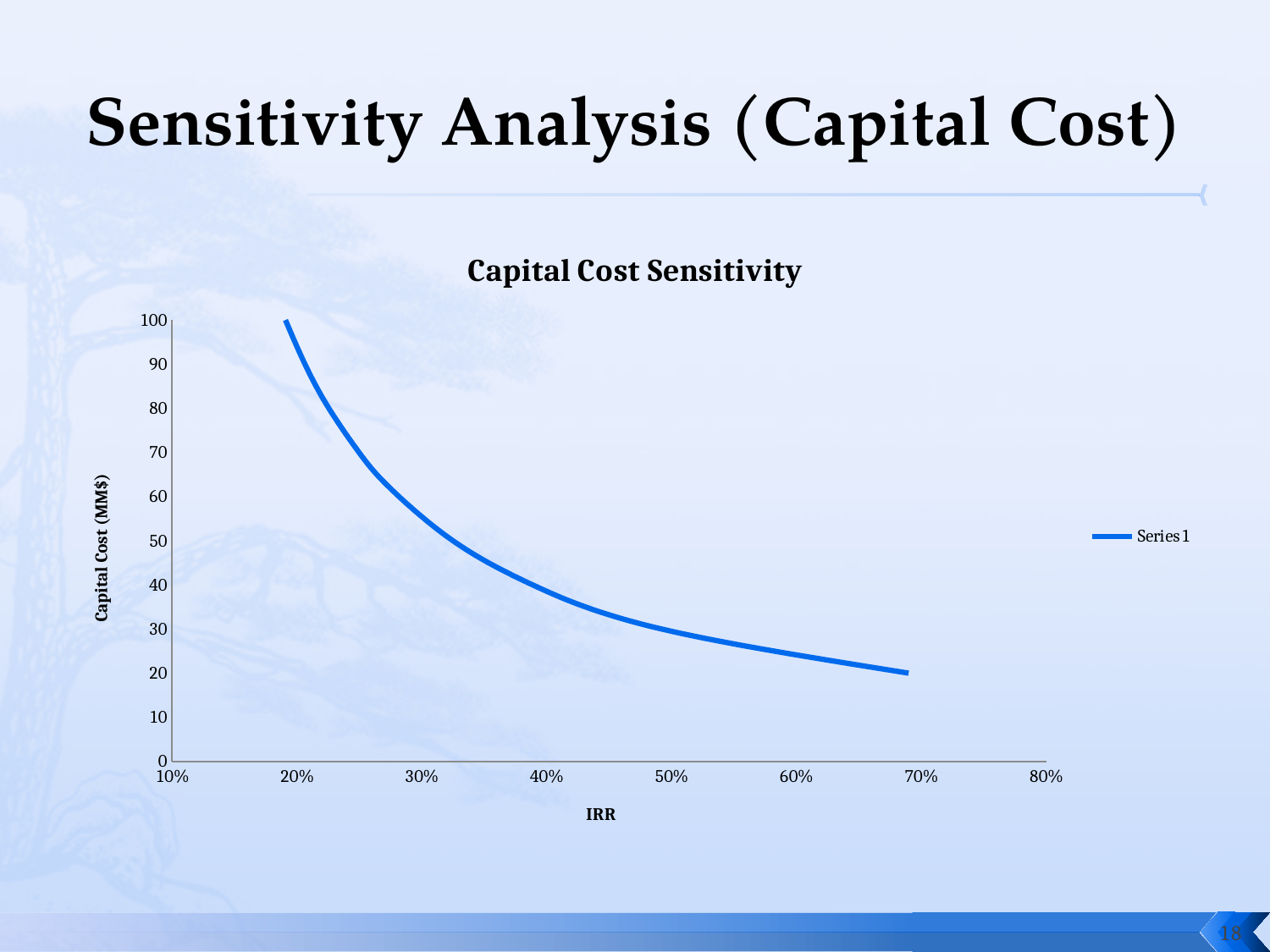

# Sensitivity Analysis (Capital Cost)

### Chart: Capital Cost Sensitivity

| Category |  |
|---|---|
18